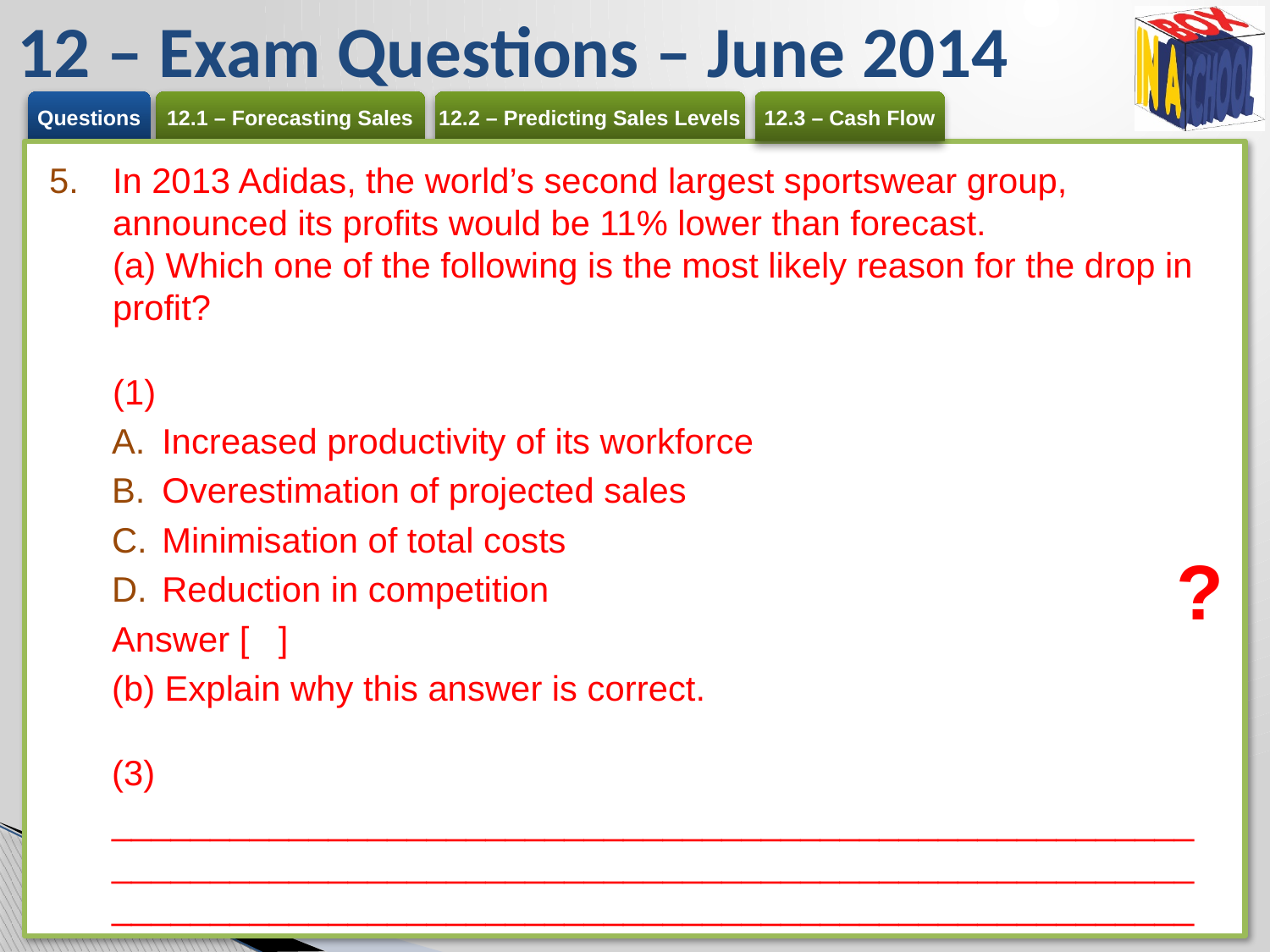

# 12 – Exam Questions – June 2014
In 2013 Adidas, the world’s second largest sportswear group, announced its profits would be 11% lower than forecast.
(a) Which one of the following is the most likely reason for the drop in profit?	(1)
Increased productivity of its workforce
Overestimation of projected sales
Minimisation of total costs
Reduction in competition
Answer [   ]
(b) Explain why this answer is correct.	(3)
__________________________________________________________________________________________________________________________________________________________________________________________________________________________________________________________________________________________________________________________________________________________________________________________________(Total for Question 4 = 4 marks)
?